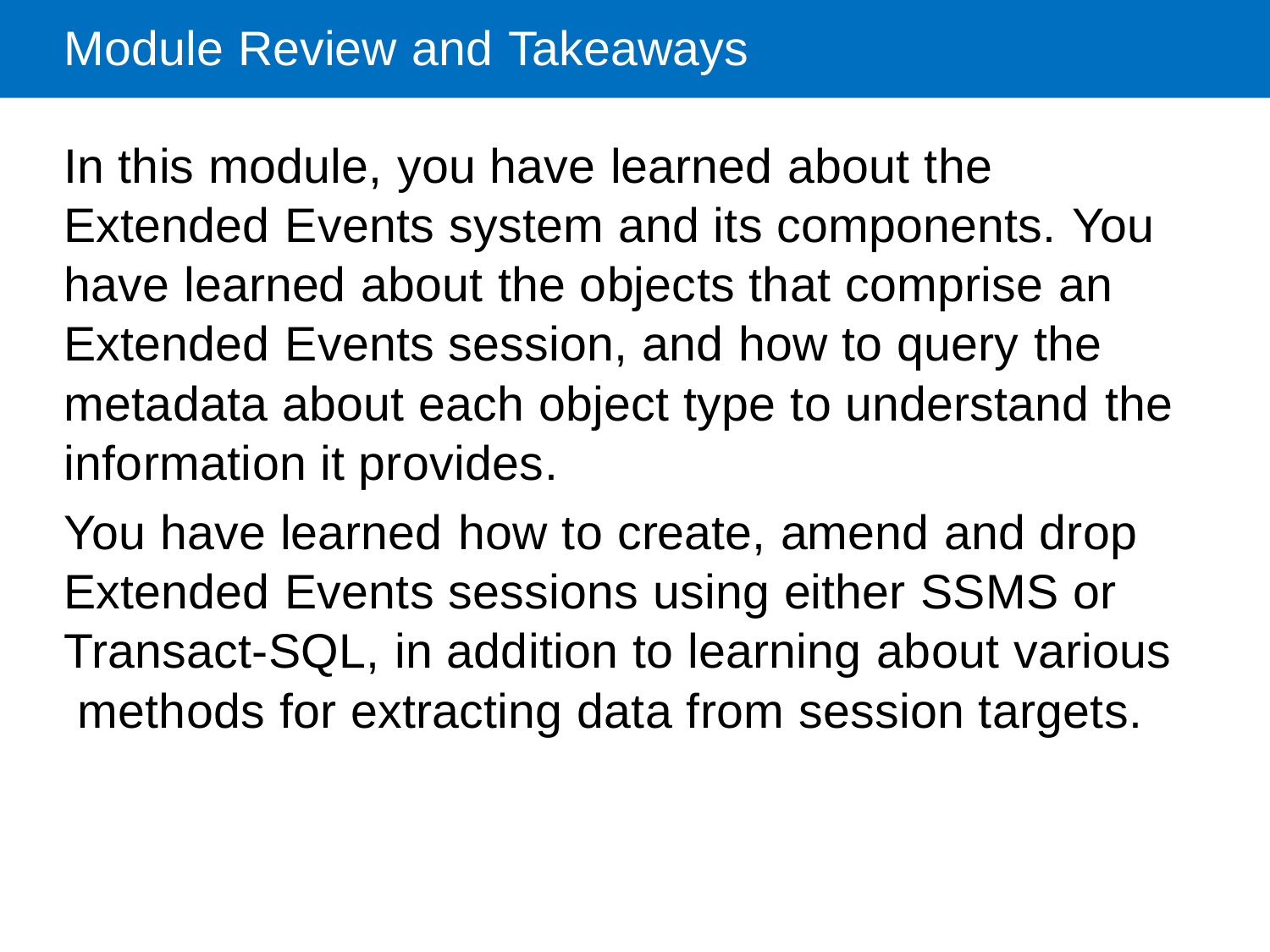

Module Review and Takeaways

In this module, you have learned about the  Extended Events system and its components. You  have learned about the objects that comprise an  Extended Events session, and how to query the  metadata about each object type to understand the  information it provides.
You have learned how to create, amend and drop  Extended Events sessions using either SSMS or  Transact-SQL, in addition to learning about various  methods for extracting data from session targets.